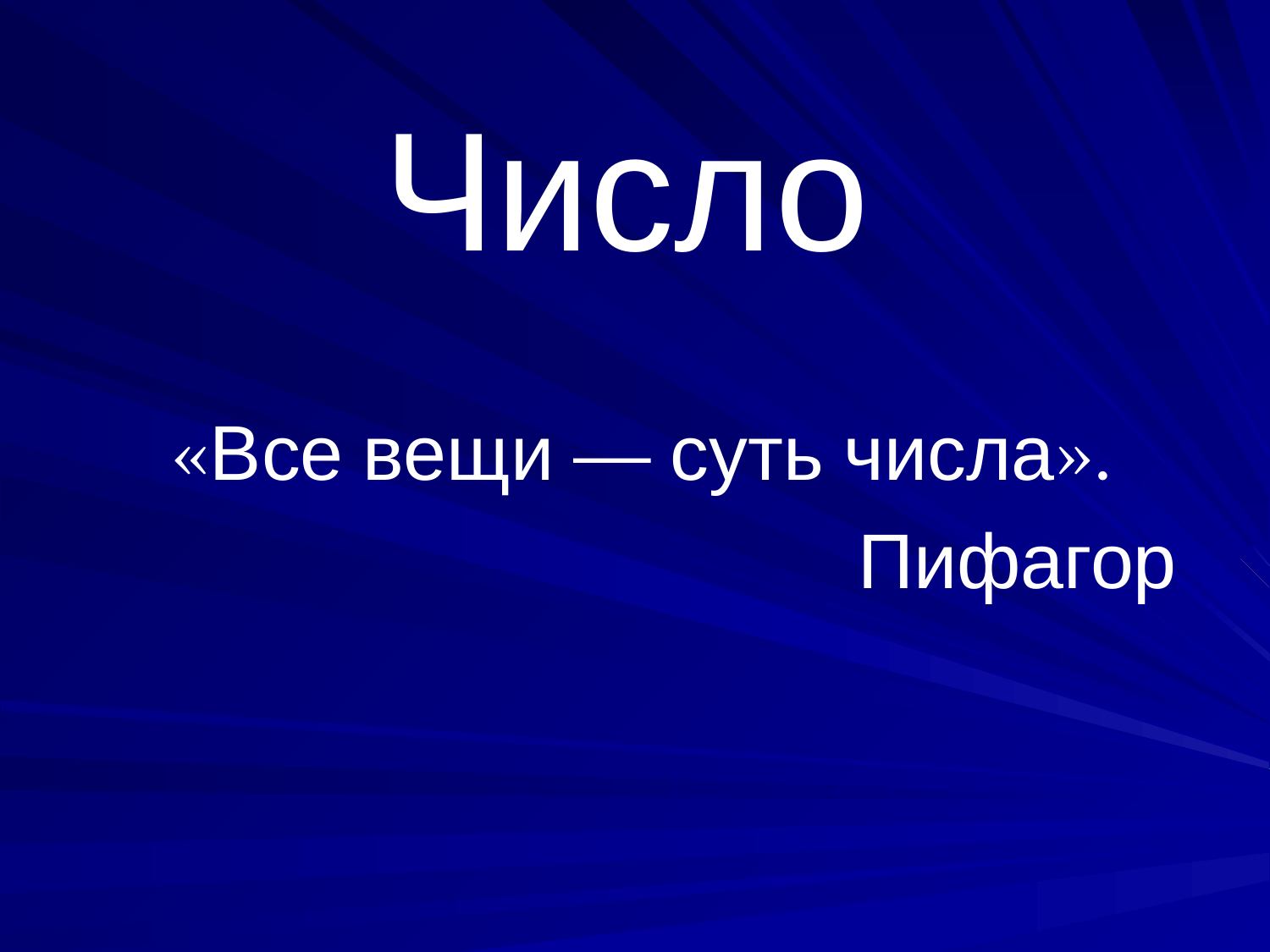

# Число
«Все вещи — суть числа».
Пифагор